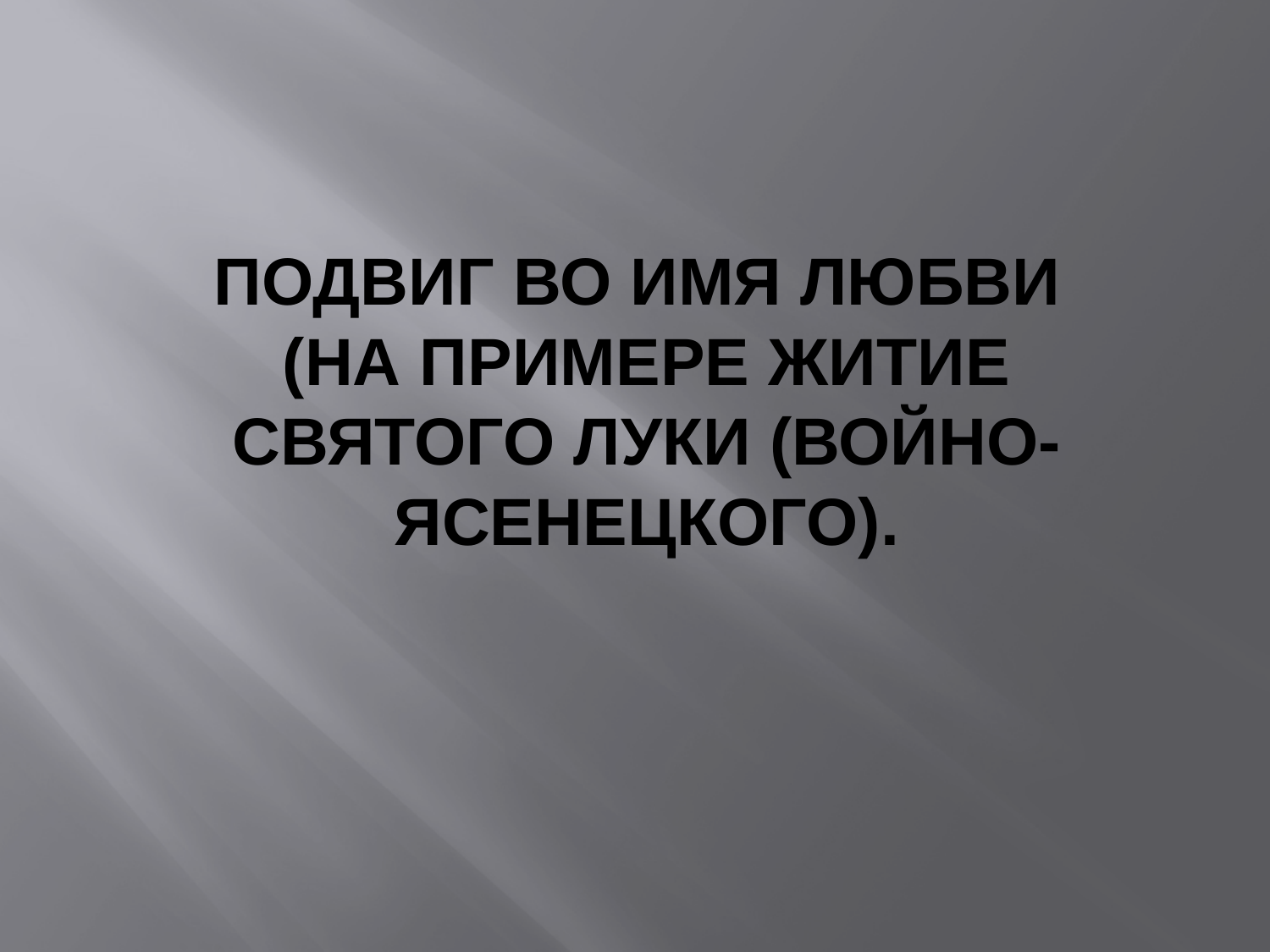

# Подвиг во имя любви (на примере житие святого Луки (Войно-Ясенецкого).